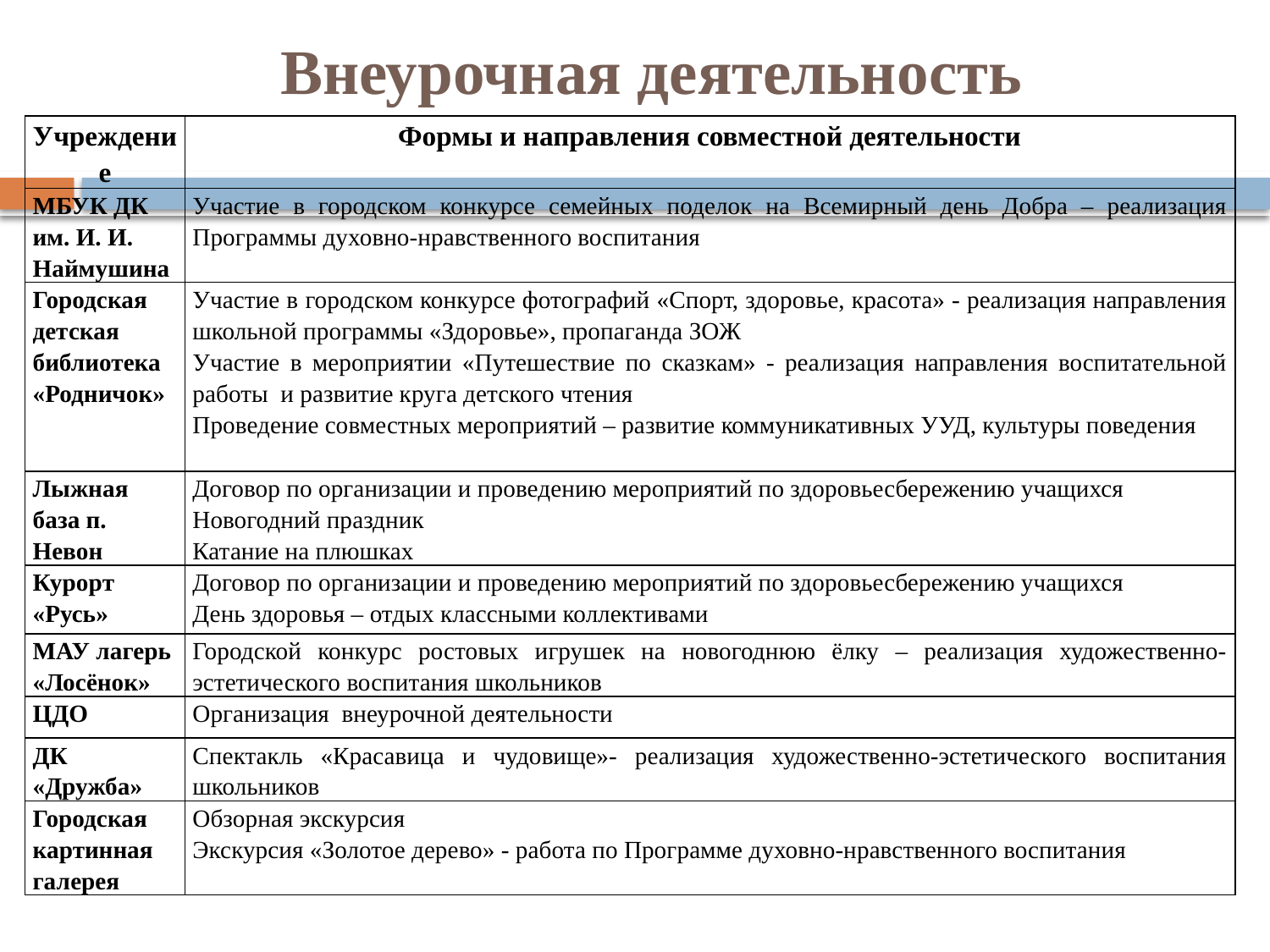

# Внеурочная деятельность
| Учреждение | Формы и направления совместной деятельности |
| --- | --- |
| МБУК ДК им. И. И. Наймушина | Участие в городском конкурсе семейных поделок на Всемирный день Добра – реализация Программы духовно-нравственного воспитания |
| Городская детская библиотека «Родничок» | Участие в городском конкурсе фотографий «Спорт, здоровье, красота» - реализация направления школьной программы «Здоровье», пропаганда ЗОЖ Участие в мероприятии «Путешествие по сказкам» - реализация направления воспитательной работы и развитие круга детского чтения Проведение совместных мероприятий – развитие коммуникативных УУД, культуры поведения |
| Лыжная база п. Невон | Договор по организации и проведению мероприятий по здоровьесбережению учащихся Новогодний праздник Катание на плюшках |
| Курорт «Русь» | Договор по организации и проведению мероприятий по здоровьесбережению учащихся День здоровья – отдых классными коллективами |
| МАУ лагерь «Лосёнок» | Городской конкурс ростовых игрушек на новогоднюю ёлку – реализация художественно-эстетического воспитания школьников |
| ЦДО | Организация внеурочной деятельности |
| ДК «Дружба» | Спектакль «Красавица и чудовище»- реализация художественно-эстетического воспитания школьников |
| Городская картинная галерея | Обзорная экскурсия Экскурсия «Золотое дерево» - работа по Программе духовно-нравственного воспитания |